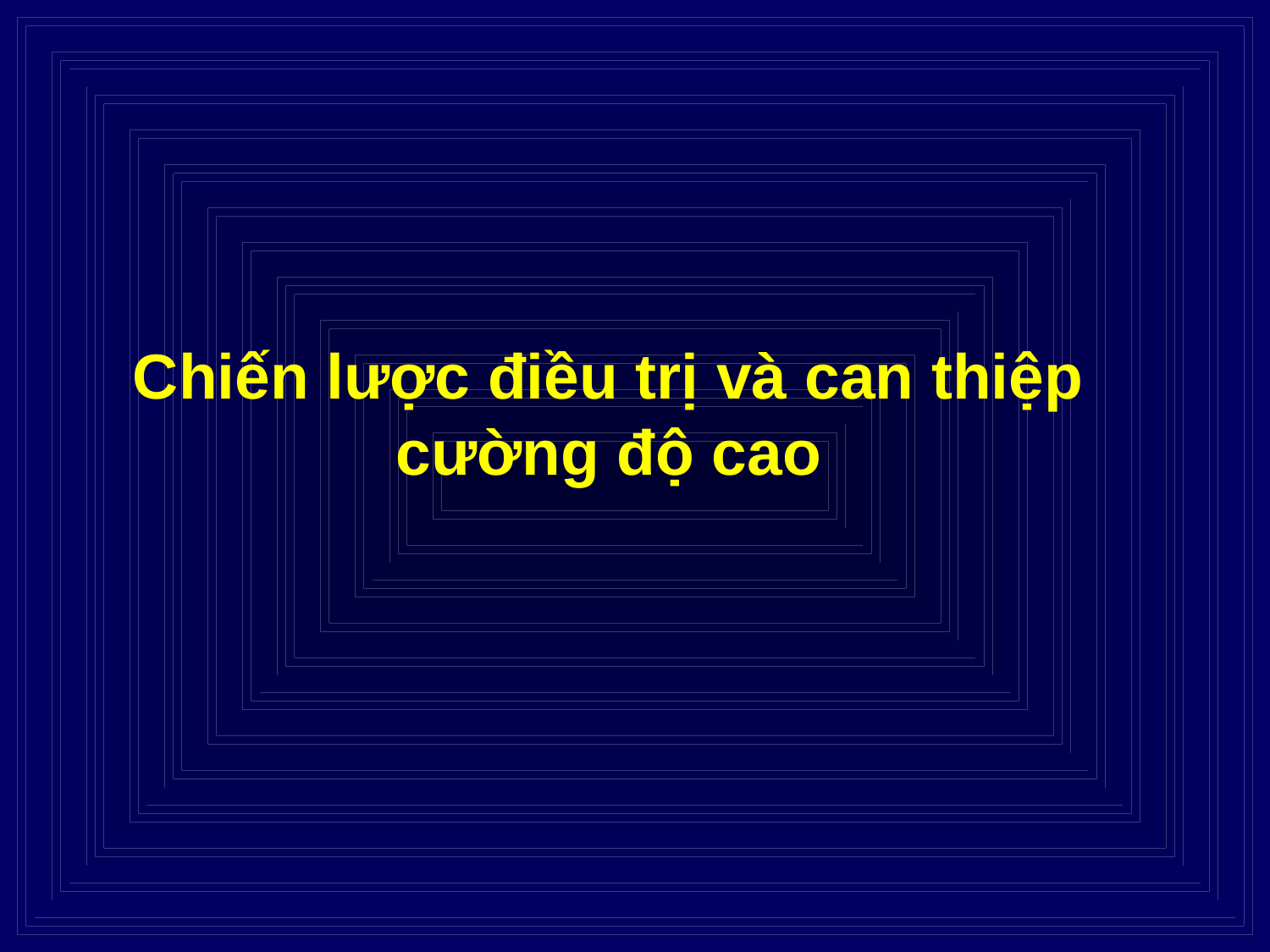

Chiến lược điều trị và can thiệp cường độ cao